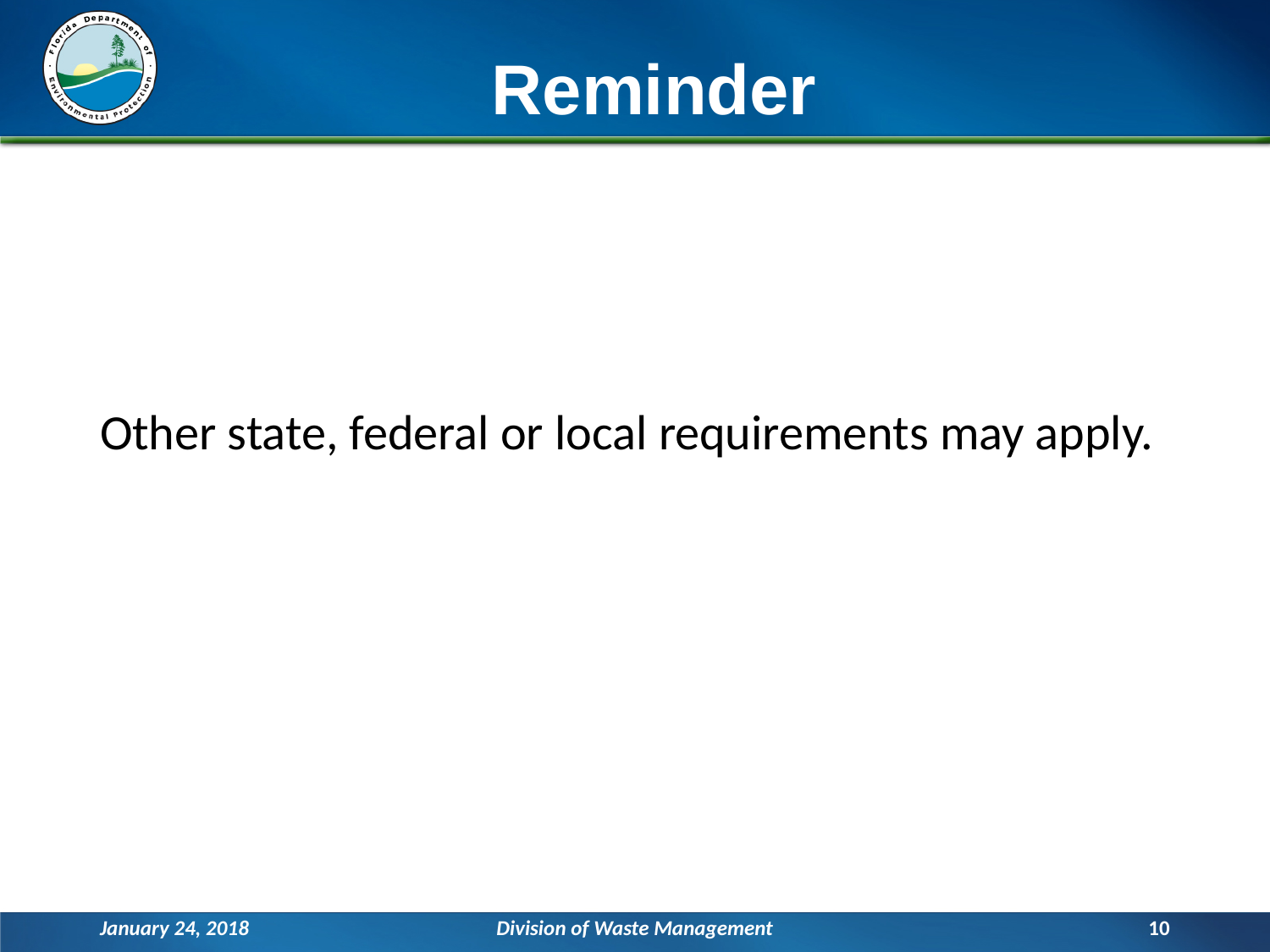

# Reminder

Other state, federal or local requirements may apply.
January 24, 2018

Division of Waste Management

10